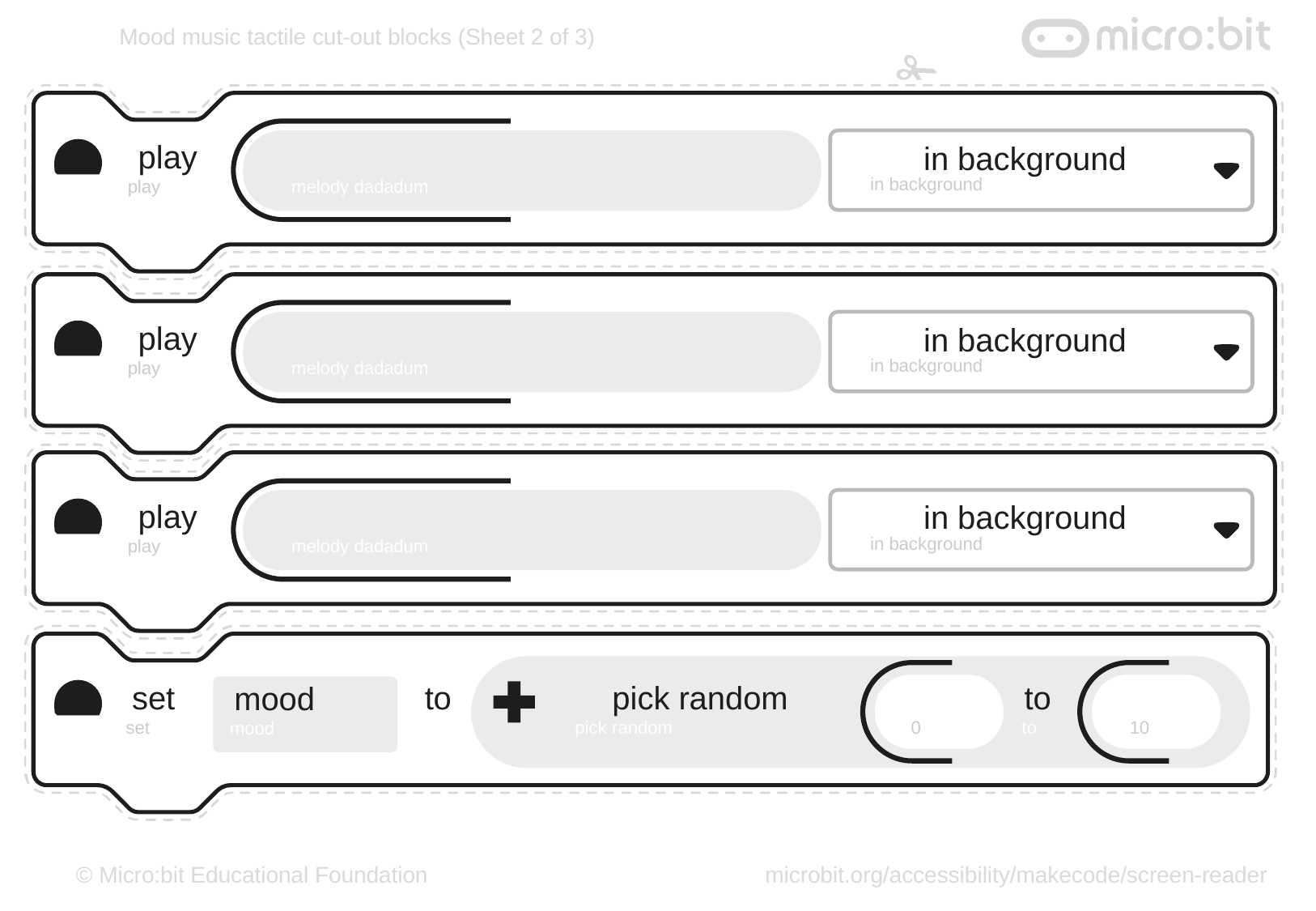

Mood music tactile cut-out blocks (Sheet 2 of 3)

play
in background

in background
melody dadadum
play

play
in background

in background
melody dadadum
play

play
in background

in background
play
melody dadadum

set
to
pick random
to

mood

set
pick random
0
to
10
mood
to
to
© Micro:bit Educational Foundation
microbit.org/accessibility/makecode/screen-reader